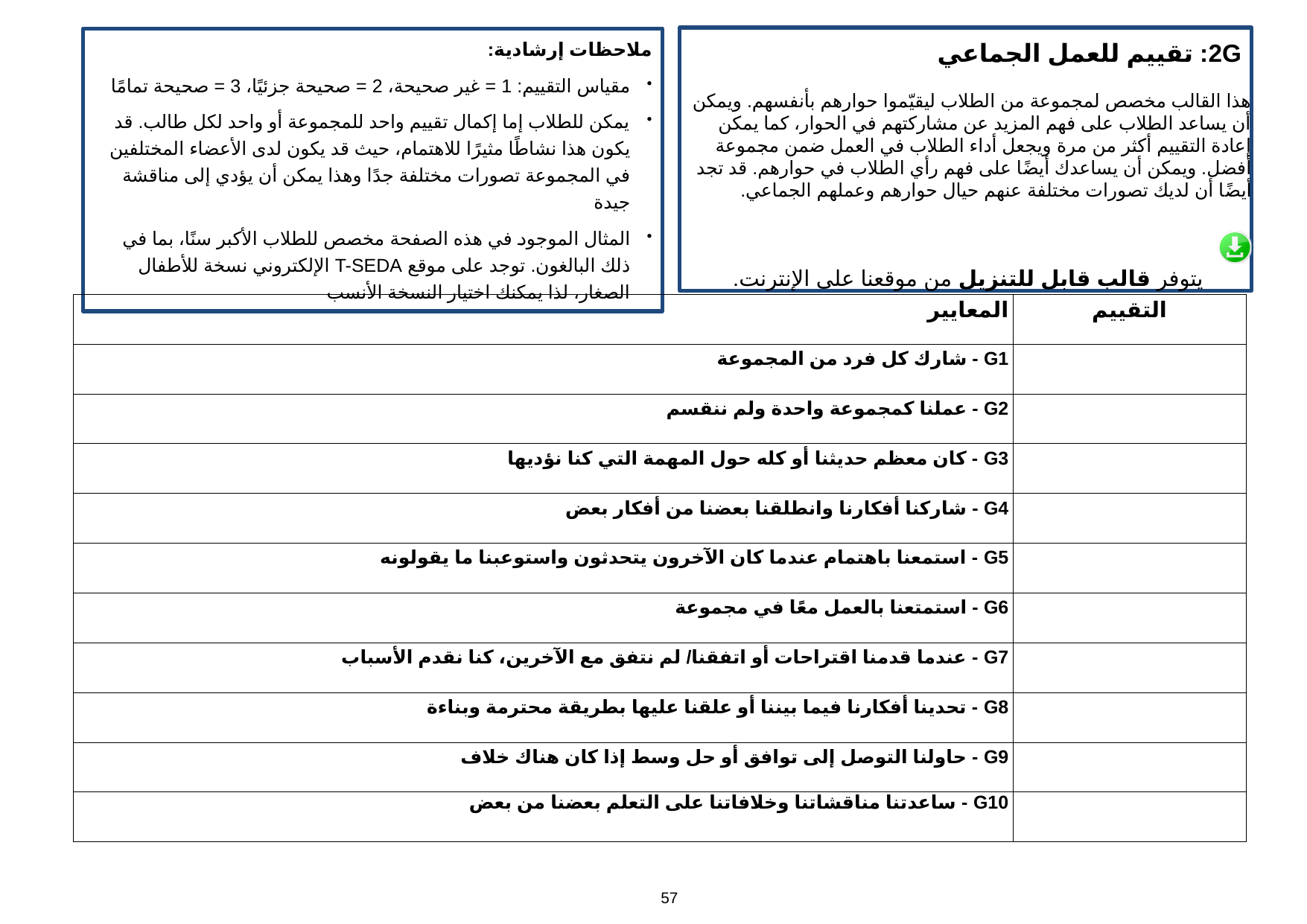

2G: تقييم للعمل الجماعي

هذا القالب مخصص لمجموعة من الطلاب ليقيّموا حوارهم بأنفسهم. ويمكن أن يساعد الطلاب على فهم المزيد عن مشاركتهم في الحوار، كما يمكن إعادة التقييم أكثر من مرة ويجعل أداء الطلاب في العمل ضمن مجموعة أفضل. ويمكن أن يساعدك أيضًا على فهم رأي الطلاب في حوارهم. قد تجد أيضًا أن لديك تصورات مختلفة عنهم حيال حوارهم وعملهم الجماعي.

يتوفر قالب قابل للتنزيل من موقعنا على الإنترنت.
ملاحظات إرشادية:
مقياس التقييم: 1 = غير صحيحة، 2 = صحيحة جزئيًا، 3 = صحيحة تمامًا
يمكن للطلاب إما إكمال تقييم واحد للمجموعة أو واحد لكل طالب. قد يكون هذا نشاطًا مثيرًا للاهتمام، حيث قد يكون لدى الأعضاء المختلفين في المجموعة تصورات مختلفة جدًا وهذا يمكن أن يؤدي إلى مناقشة جيدة
المثال الموجود في هذه الصفحة مخصص للطلاب الأكبر سنًا، بما في ذلك البالغون. توجد على موقع T-SEDA الإلكتروني نسخة للأطفال الصغار، لذا يمكنك اختيار النسخة الأنسب

| المعايير | التقييم |
| --- | --- |
| G1 - شارك كل فرد من المجموعة |  |
| G2 - عملنا كمجموعة واحدة ولم ننقسم |  |
| G3 - كان معظم حديثنا أو كله حول المهمة التي كنا نؤديها |  |
| G4 - شاركنا أفكارنا وانطلقنا بعضنا من أفكار بعض |  |
| G5 - استمعنا باهتمام عندما كان الآخرون يتحدثون واستوعبنا ما يقولونه |  |
| G6 - استمتعنا بالعمل معًا في مجموعة |  |
| G7 - عندما قدمنا اقتراحات أو اتفقنا/ لم نتفق مع الآخرين، كنا نقدم الأسباب |  |
| G8 - تحدينا أفكارنا فيما بيننا أو علقنا عليها بطريقة محترمة وبناءة |  |
| G9 - حاولنا التوصل إلى توافق أو حل وسط إذا كان هناك خلاف |  |
| G10 - ساعدتنا مناقشاتنا وخلافاتنا على التعلم بعضنا من بعض |  |
57